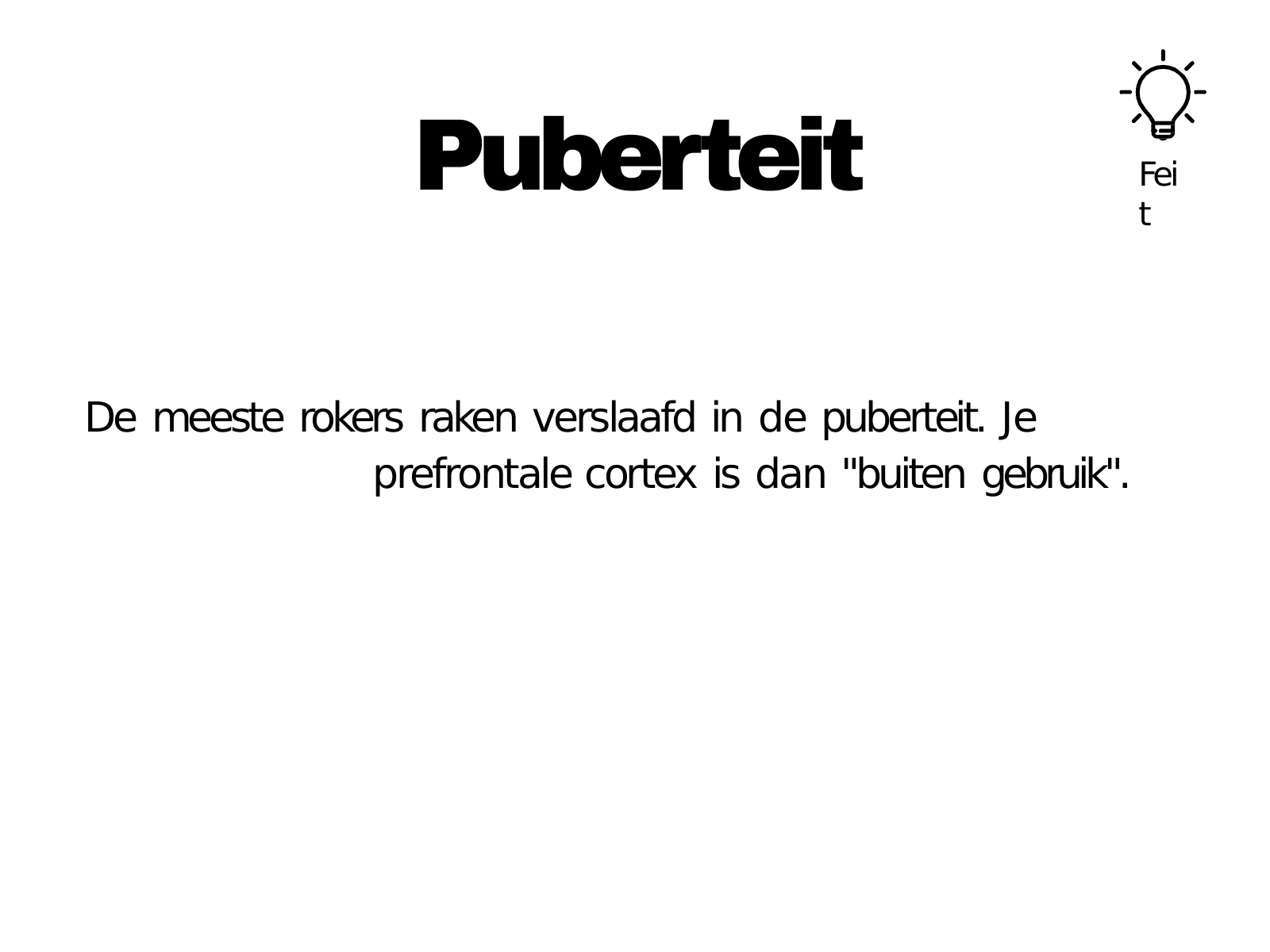

# Puberteit
Feit
De meeste rokers raken verslaafd in de puberteit. Je prefrontale cortex is dan "buiten gebruik".